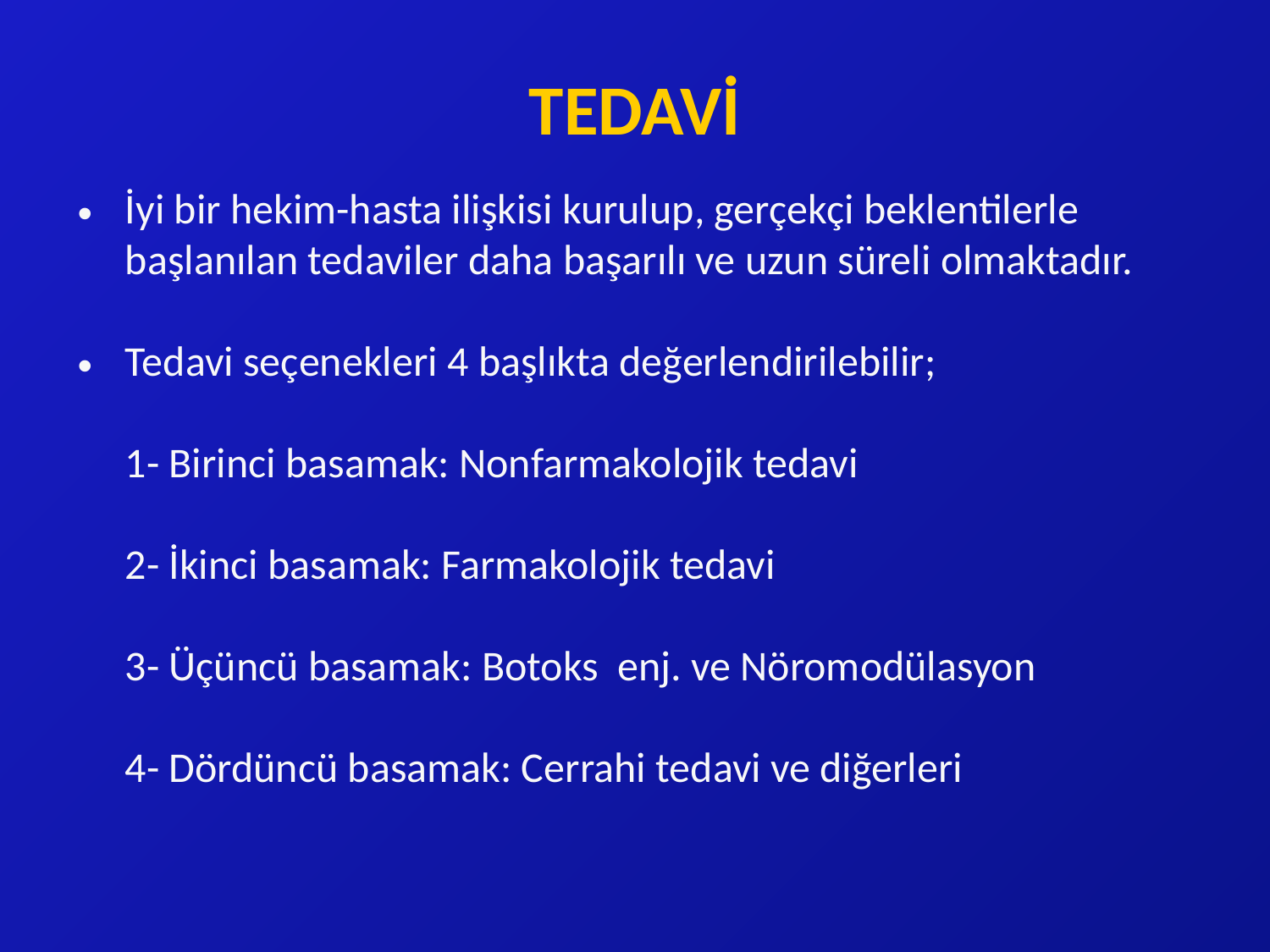

# TEDAVİ
İyi bir hekim-hasta ilişkisi kurulup, gerçekçi beklentilerle
     başlanılan tedaviler daha başarılı ve uzun süreli olmaktadır.

Tedavi seçenekleri 4 başlıkta değerlendirilebilir;

     1- Birinci basamak: Nonfarmakolojik tedavi

     2- İkinci basamak: Farmakolojik tedavi

     3- Üçüncü basamak: Botoks  enj. ve Nöromodülasyon

     4- Dördüncü basamak: Cerrahi tedavi ve diğerleri